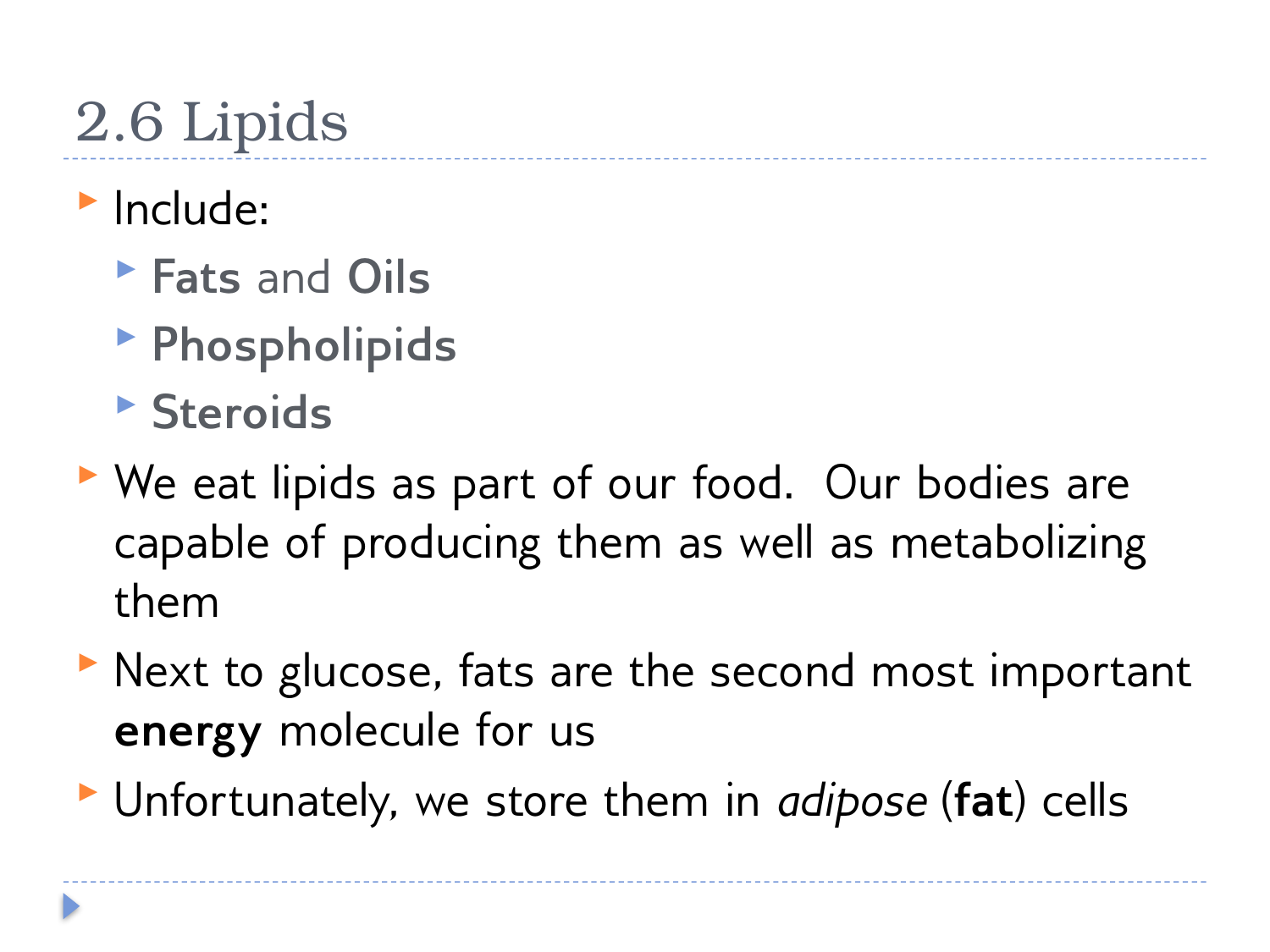

# 2.6 Lipids
Include:
Fats and Oils
Phospholipids
Steroids
We eat lipids as part of our food.  Our bodies are capable of producing them as well as metabolizing them
Next to glucose, fats are the second most important energy molecule for us
Unfortunately, we store them in adipose (fat) cells